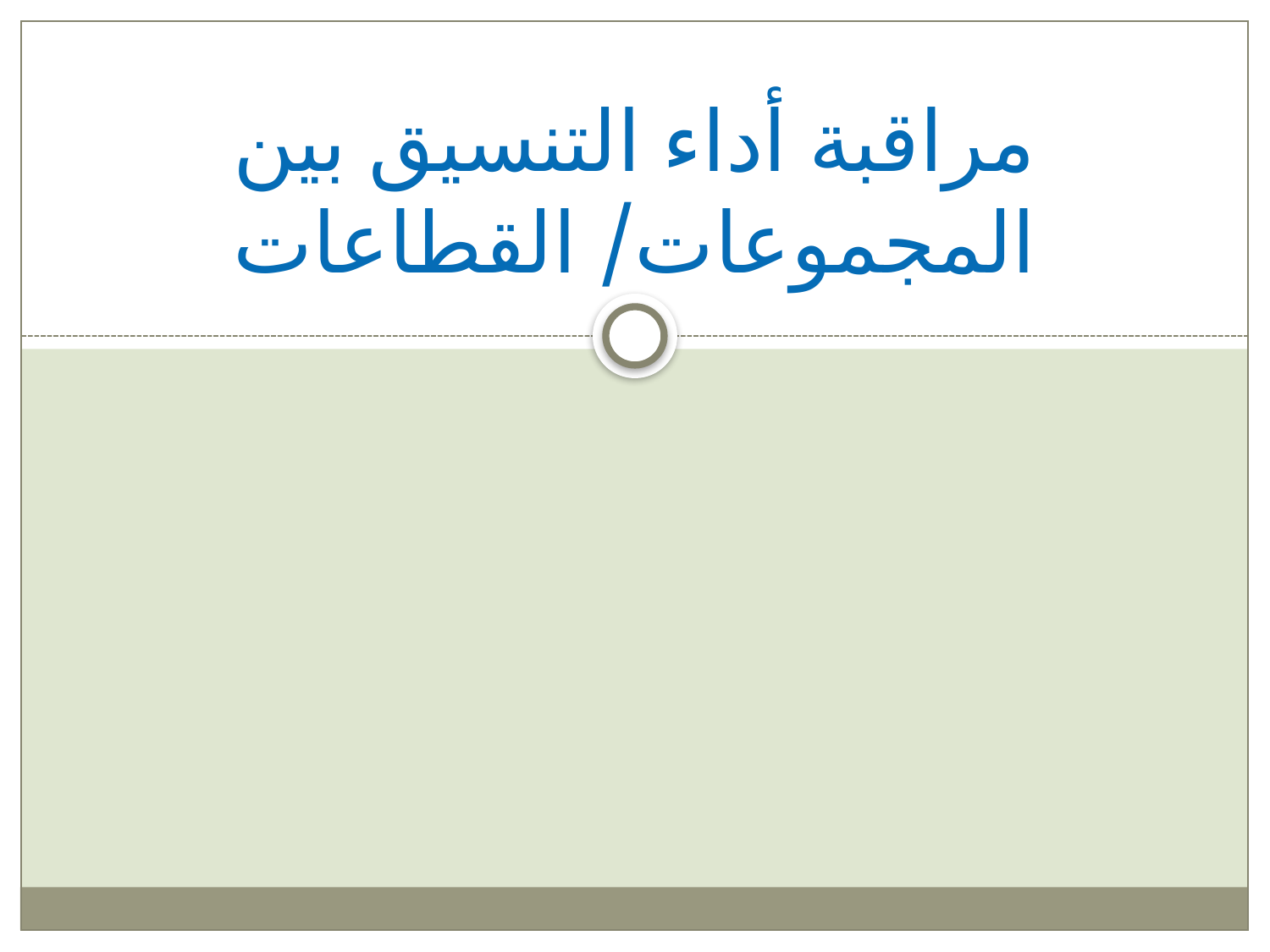

# مراقبة أداء التنسيق بين المجموعات/ القطاعات